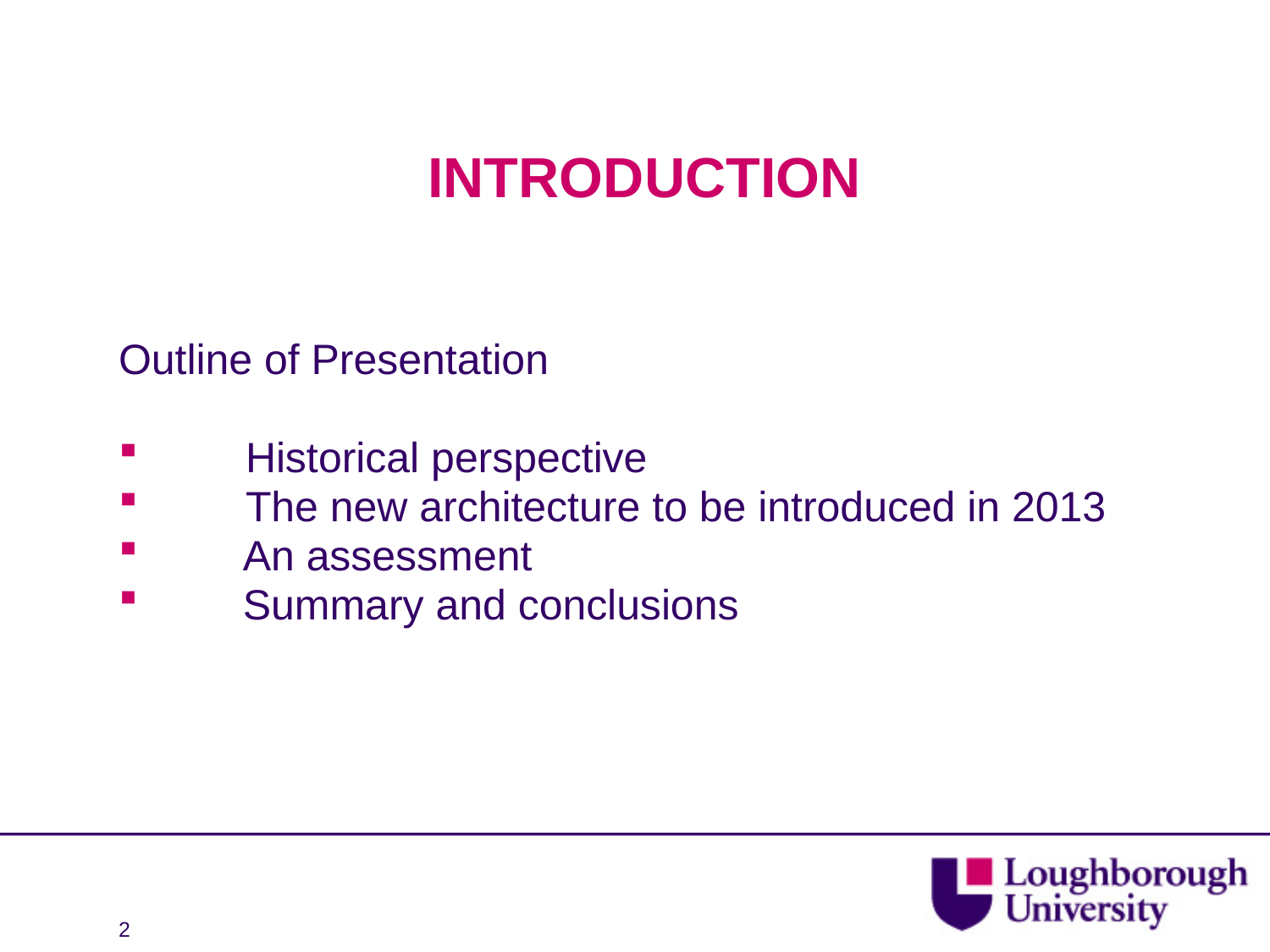

# INTRODUCTION
Outline of Presentation

	Historical perspective
 	The new architecture to be introduced in 2013
An assessment
Summary and conclusions

2